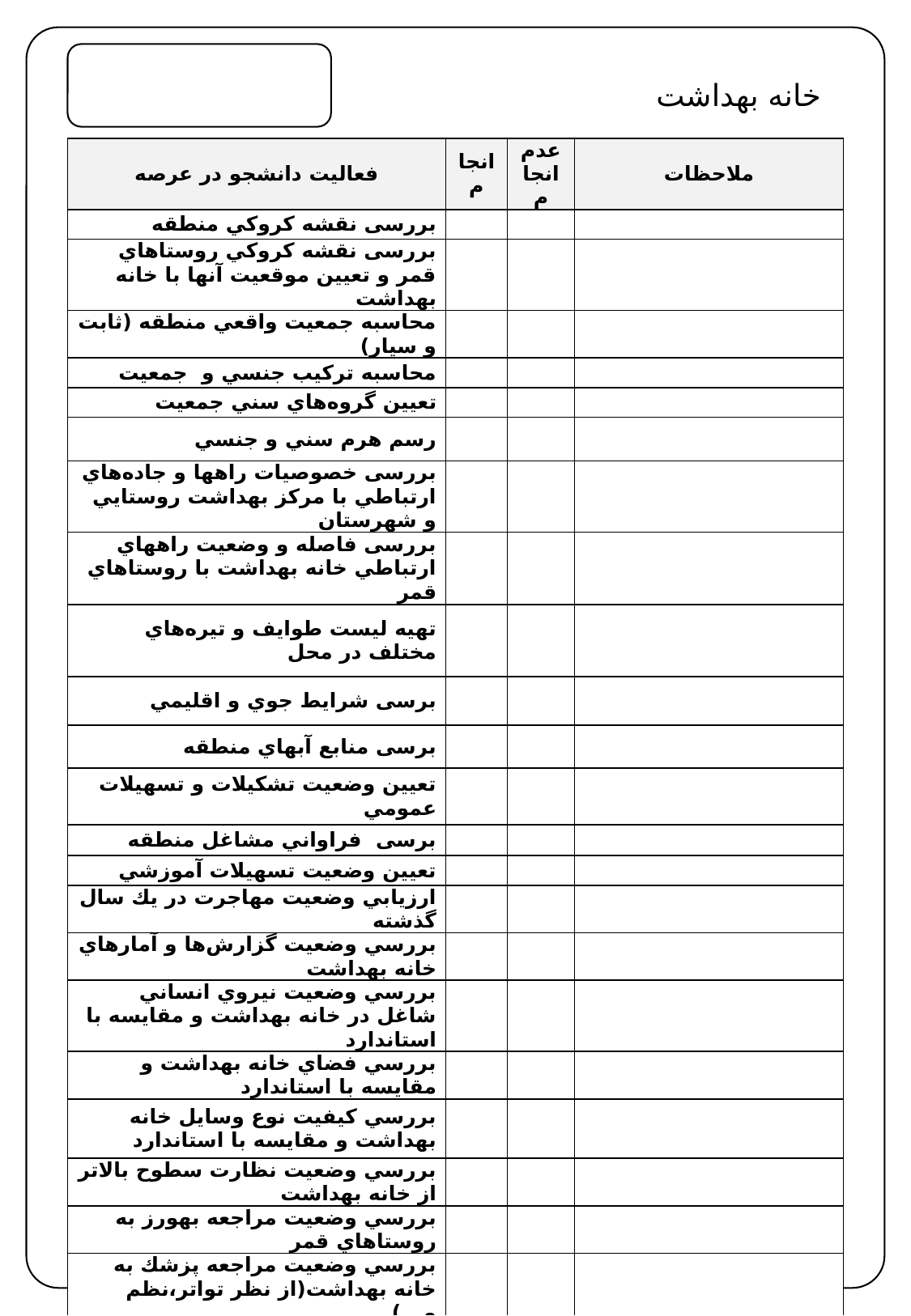

خانه بهداشت
| فعالیت دانشجو در عرصه | انجام | عدم انجام | ملاحظات |
| --- | --- | --- | --- |
| بررسی نقشه كروكي منطقه |  |  |  |
| بررسی نقشه كروكي روستاهاي قمر و تعيين موقعيت آنها با خانه بهداشت |  |  |  |
| محاسبه جمعيت واقعي منطقه (ثابت و سيار) |  |  |  |
| محاسبه تركيب جنسي و جمعيت |  |  |  |
| تعيين گروه‌هاي سني جمعيت |  |  |  |
| رسم هرم سني و جنسي |  |  |  |
| بررسی خصوصيات راهها و جاده‌هاي ارتباطي با مركز بهداشت روستايي و شهرستان |  |  |  |
| بررسی فاصله و وضعيت راههاي ارتباطي خانه بهداشت با روستاهاي قمر |  |  |  |
| تهيه ليست طوايف و تيره‌هاي مختلف در محل |  |  |  |
| برسی شرايط جوي و اقليمي |  |  |  |
| برسی منابع آبهاي منطقه |  |  |  |
| تعيين وضعيت تشكيلات و تسهيلات عمومي |  |  |  |
| برسی فراواني مشاغل منطقه |  |  |  |
| تعيين وضعيت تسهيلات آموزشي |  |  |  |
| ارزيابي وضعيت مهاجرت در يك سال گذشته |  |  |  |
| بررسي وضعيت گزارش‌ها و آمارهاي خانه بهداشت |  |  |  |
| بررسي وضعيت نيروي انساني شاغل در خانه بهداشت و مقايسه با استاندارد |  |  |  |
| بررسي فضاي خانه بهداشت و مقايسه با استاندارد |  |  |  |
| بررسي كيفيت نوع وسايل خانه بهداشت و مقايسه با استاندارد |  |  |  |
| بررسي وضعيت نظارت سطوح بالاتر از خانه بهداشت |  |  |  |
| بررسي وضعيت مراجعه بهورز به روستاهاي قمر |  |  |  |
| بررسي وضعيت مراجعه پزشك به خانه بهداشت(از نظر تواتر،نظم و...) |  |  |  |
| بررسي پس خوراندهاي داده شده توسط پزشك مركز بهداشتي درماني |  |  |  |
| بررسي وضعيت سيستم ارجاع در خانه بهداشت |  |  |  |